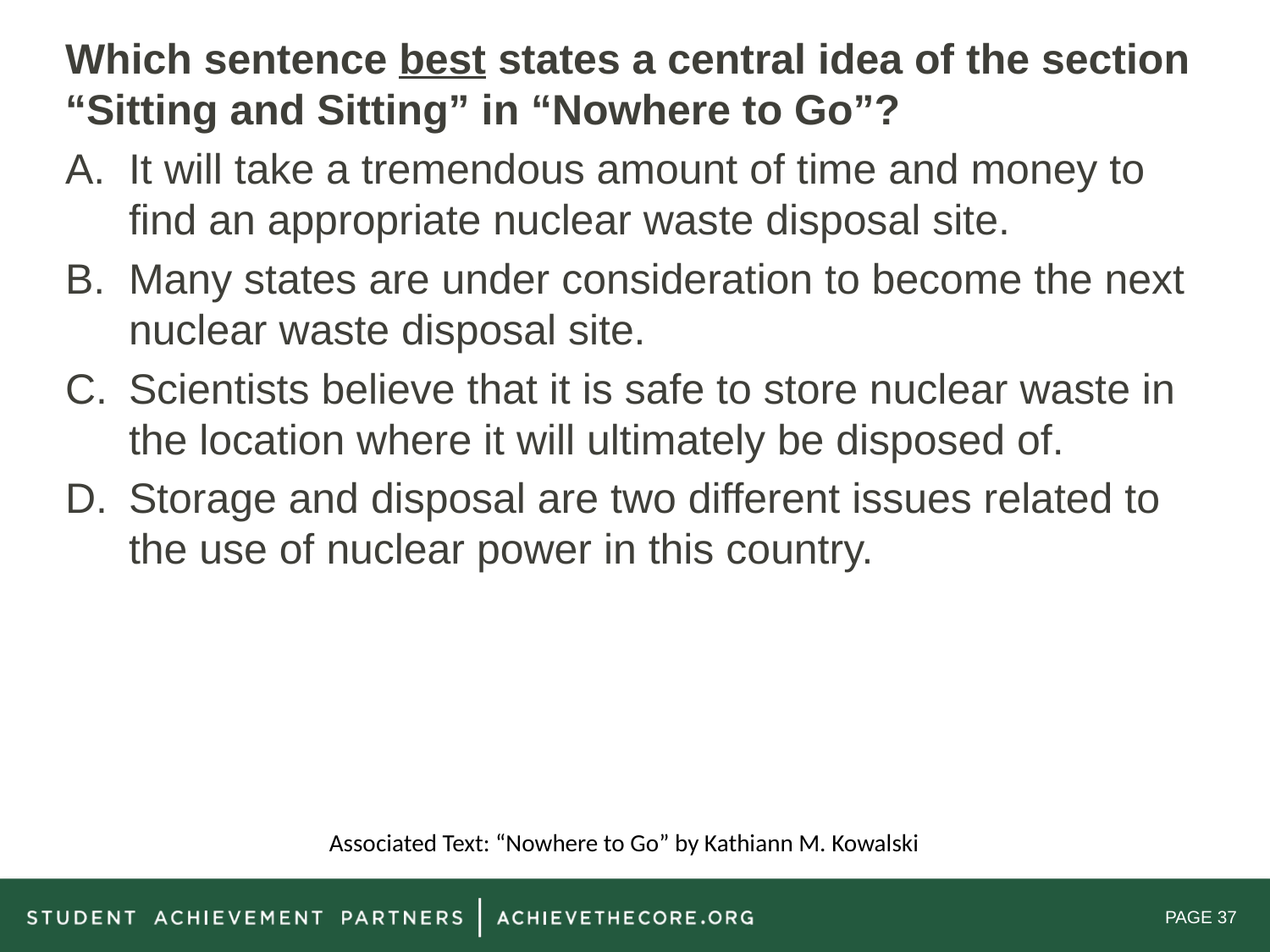

Which sentence best states a central idea of the section “Sitting and Sitting” in “Nowhere to Go”?
It will take a tremendous amount of time and money to find an appropriate nuclear waste disposal site.
Many states are under consideration to become the next nuclear waste disposal site.
Scientists believe that it is safe to store nuclear waste in the location where it will ultimately be disposed of.
Storage and disposal are two different issues related to the use of nuclear power in this country.
Associated Text: “Nowhere to Go” by Kathiann M. Kowalski